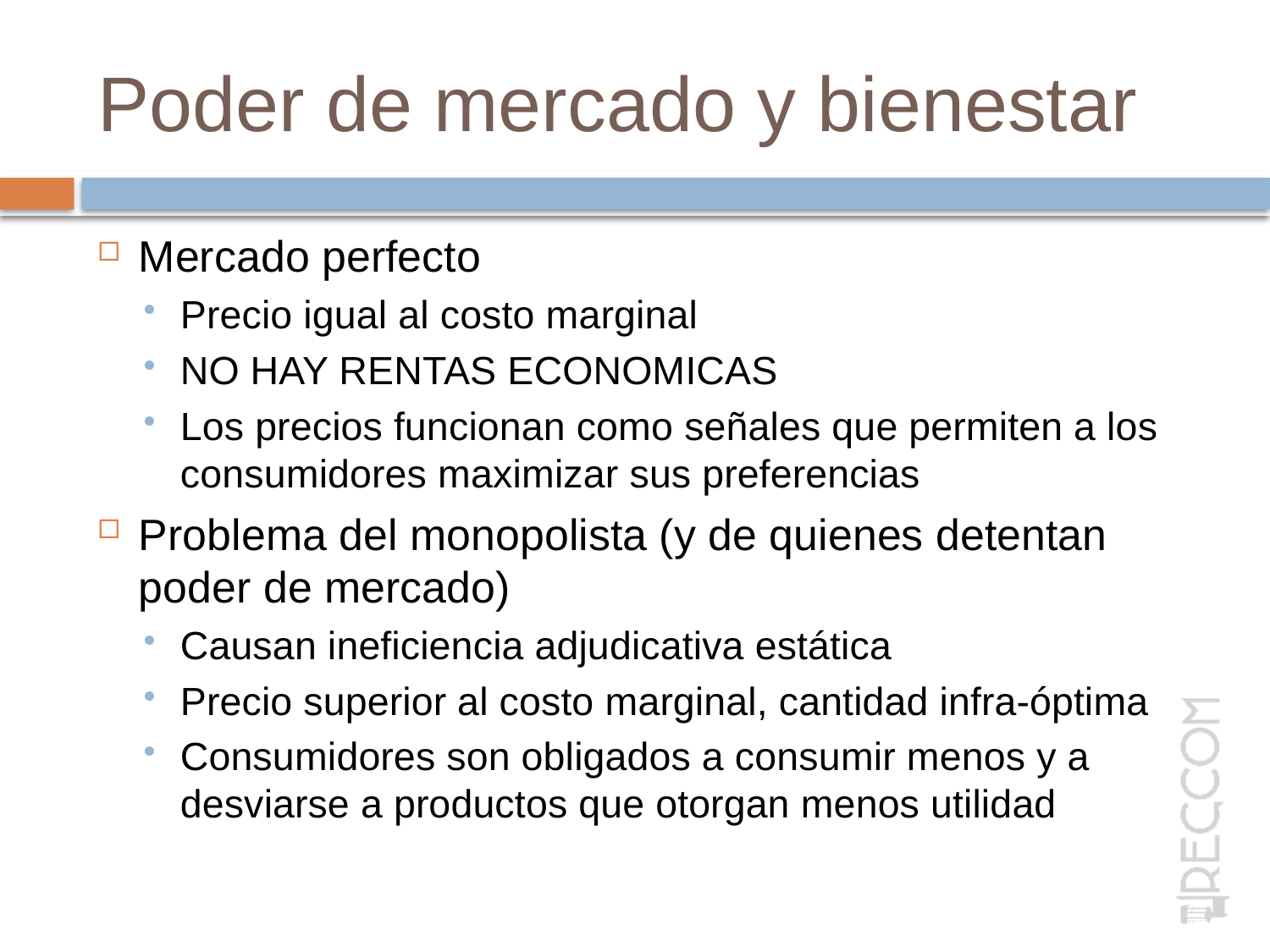

# Poder de mercado y bienestar
Mercado perfecto
Precio igual al costo marginal
NO HAY RENTAS ECONOMICAS
Los precios funcionan como señales que permiten a los consumidores maximizar sus preferencias
Problema del monopolista (y de quienes detentan poder de mercado)
Causan ineficiencia adjudicativa estática
Precio superior al costo marginal, cantidad infra-óptima
Consumidores son obligados a consumir menos y a desviarse a productos que otorgan menos utilidad